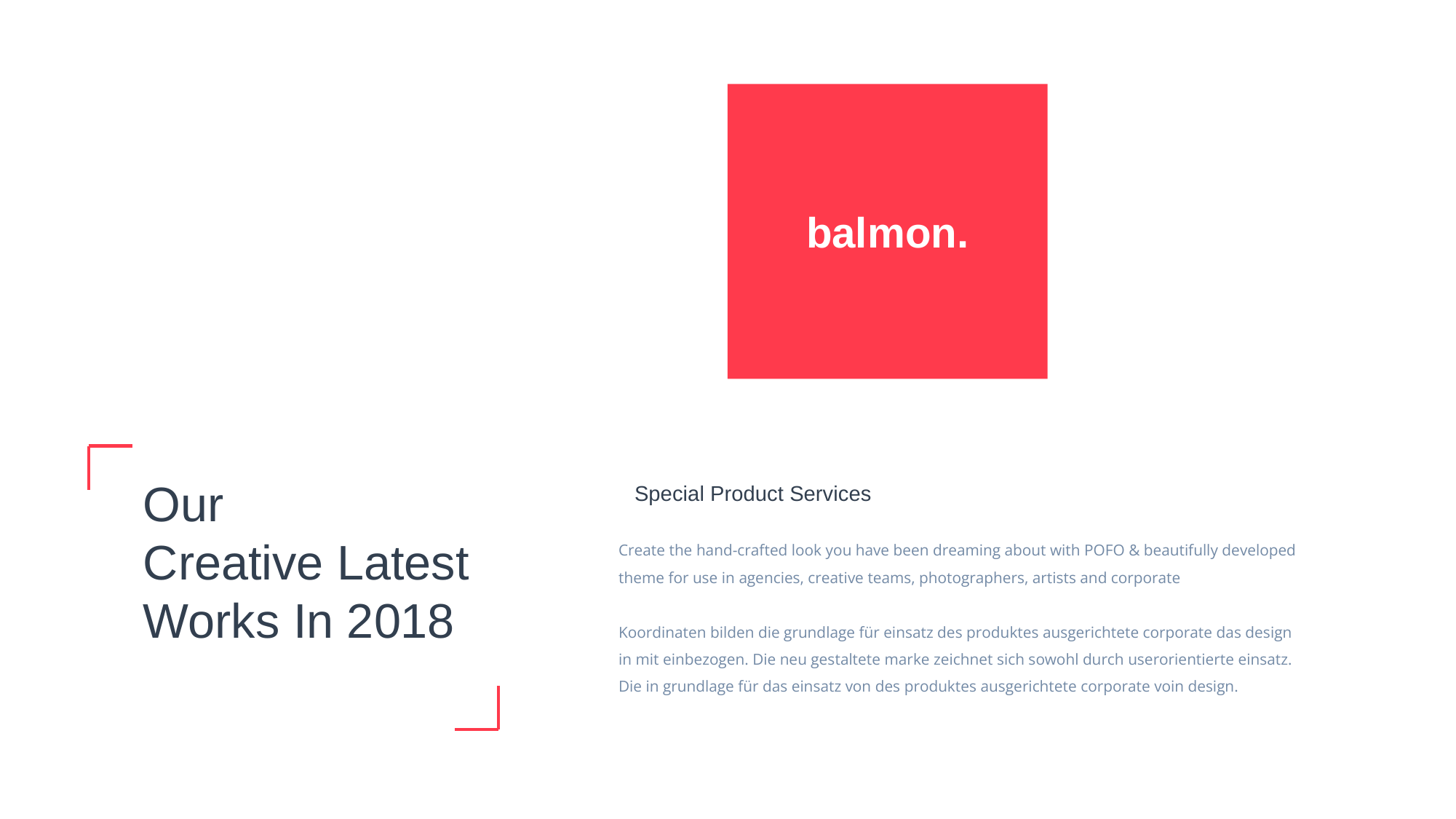

balmon.
Our
Creative Latest Works In 2018
Special Product Services
Create the hand-crafted look you have been dreaming about with POFO & beautifully developed theme for use in agencies, creative teams, photographers, artists and corporate

Koordinaten bilden die grundlage für einsatz des produktes ausgerichtete corporate das design in mit einbezogen. Die neu gestaltete marke zeichnet sich sowohl durch userorientierte einsatz. Die in grundlage für das einsatz von des produktes ausgerichtete corporate voin design.